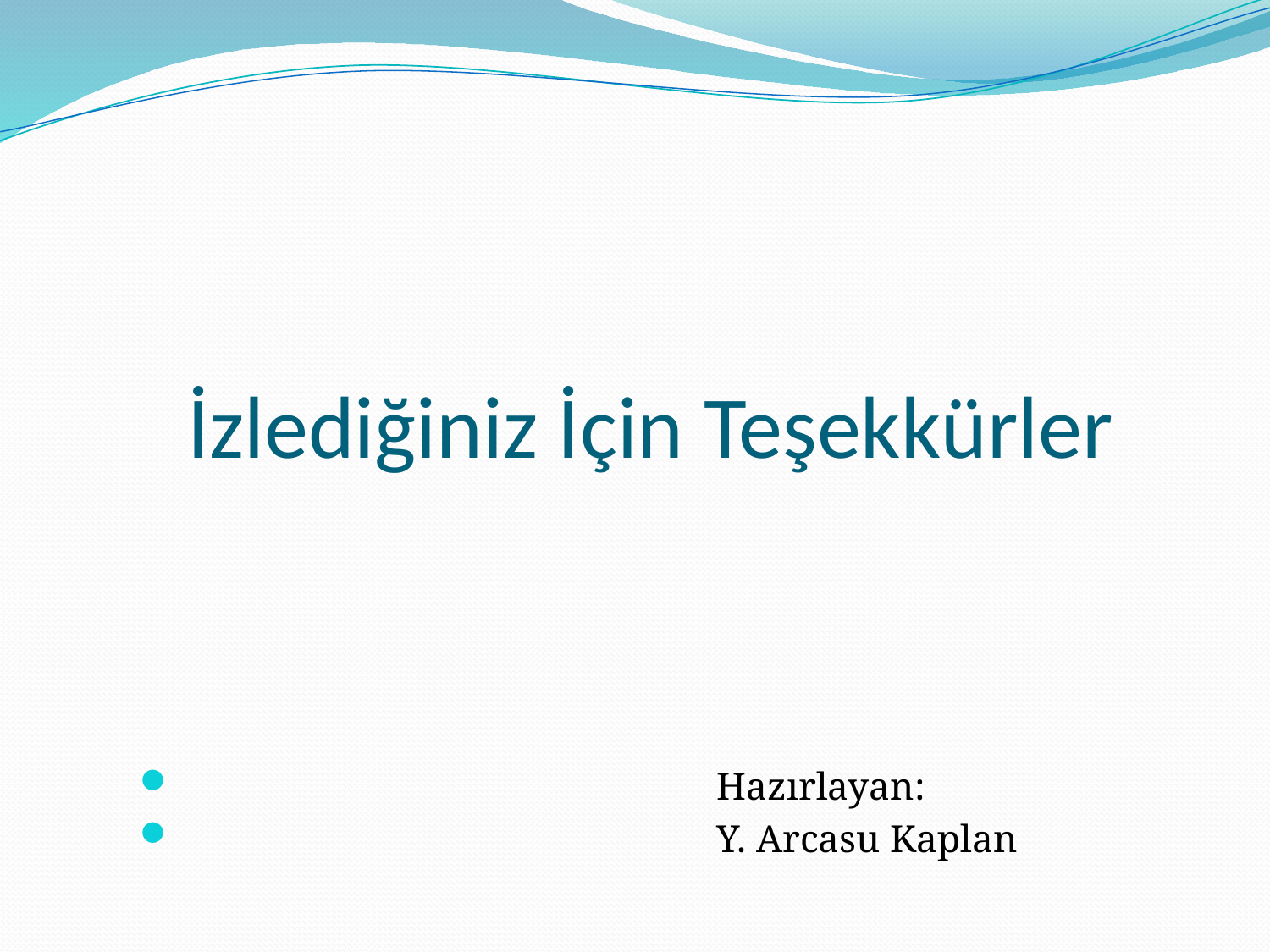

# İzlediğiniz İçin Teşekkürler

                                                        Hazırlayan:
                                                        Y. Arcasu Kaplan